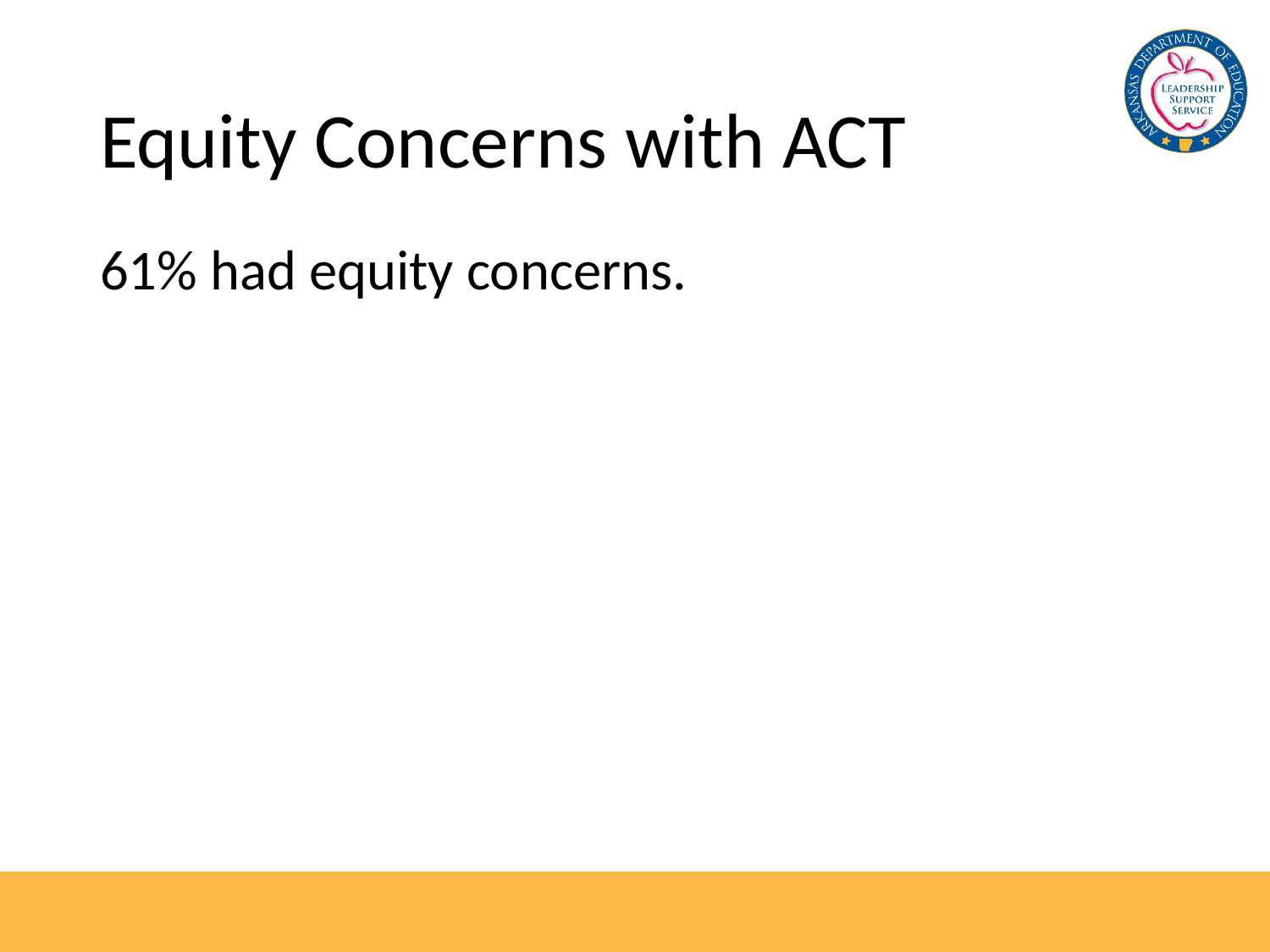

# Equity Concerns with ACT
61% had equity concerns.